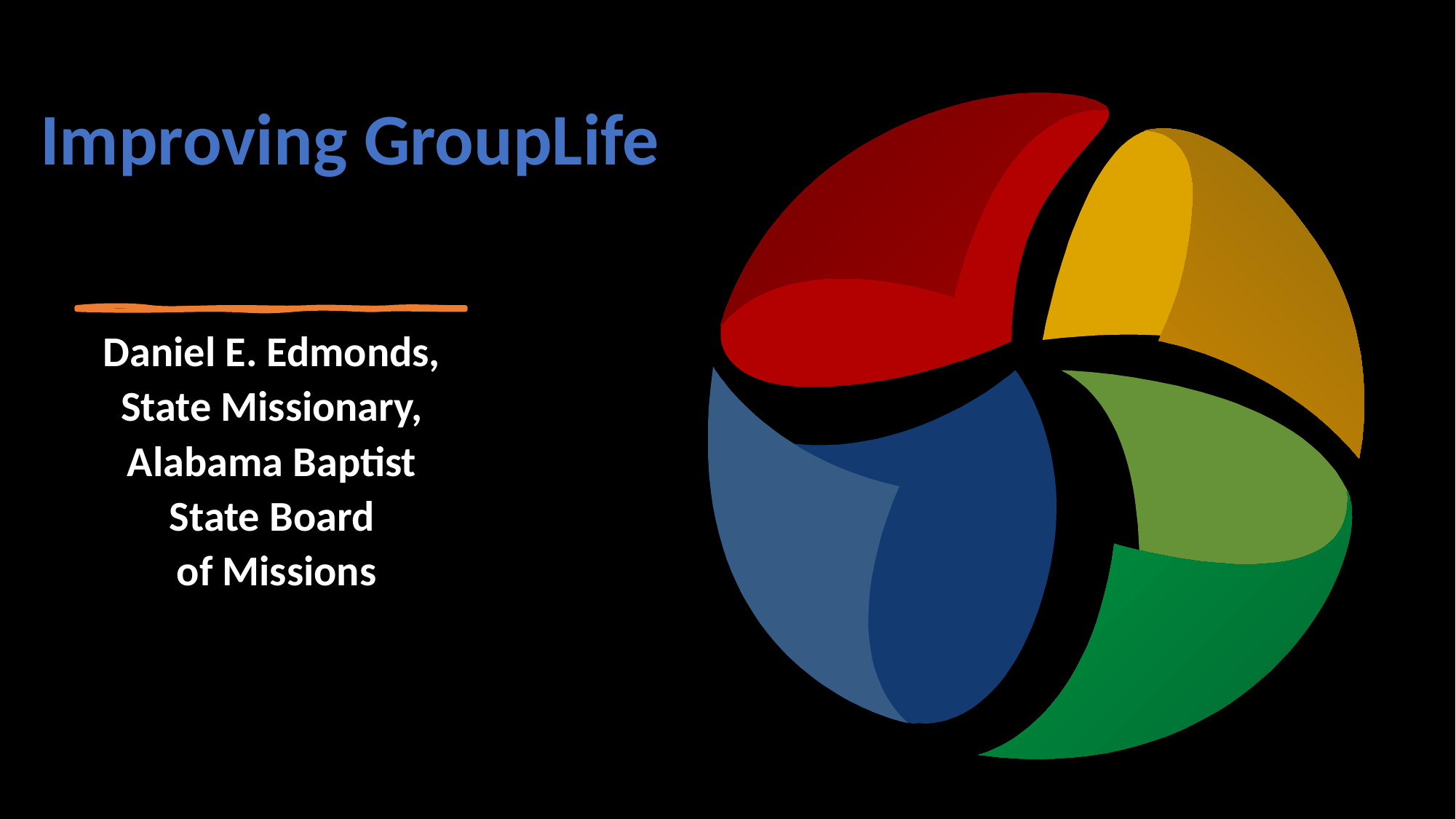

Improving GroupLife

Daniel E. Edmonds,
State Missionary,
Alabama Baptist
State Board
of Missions